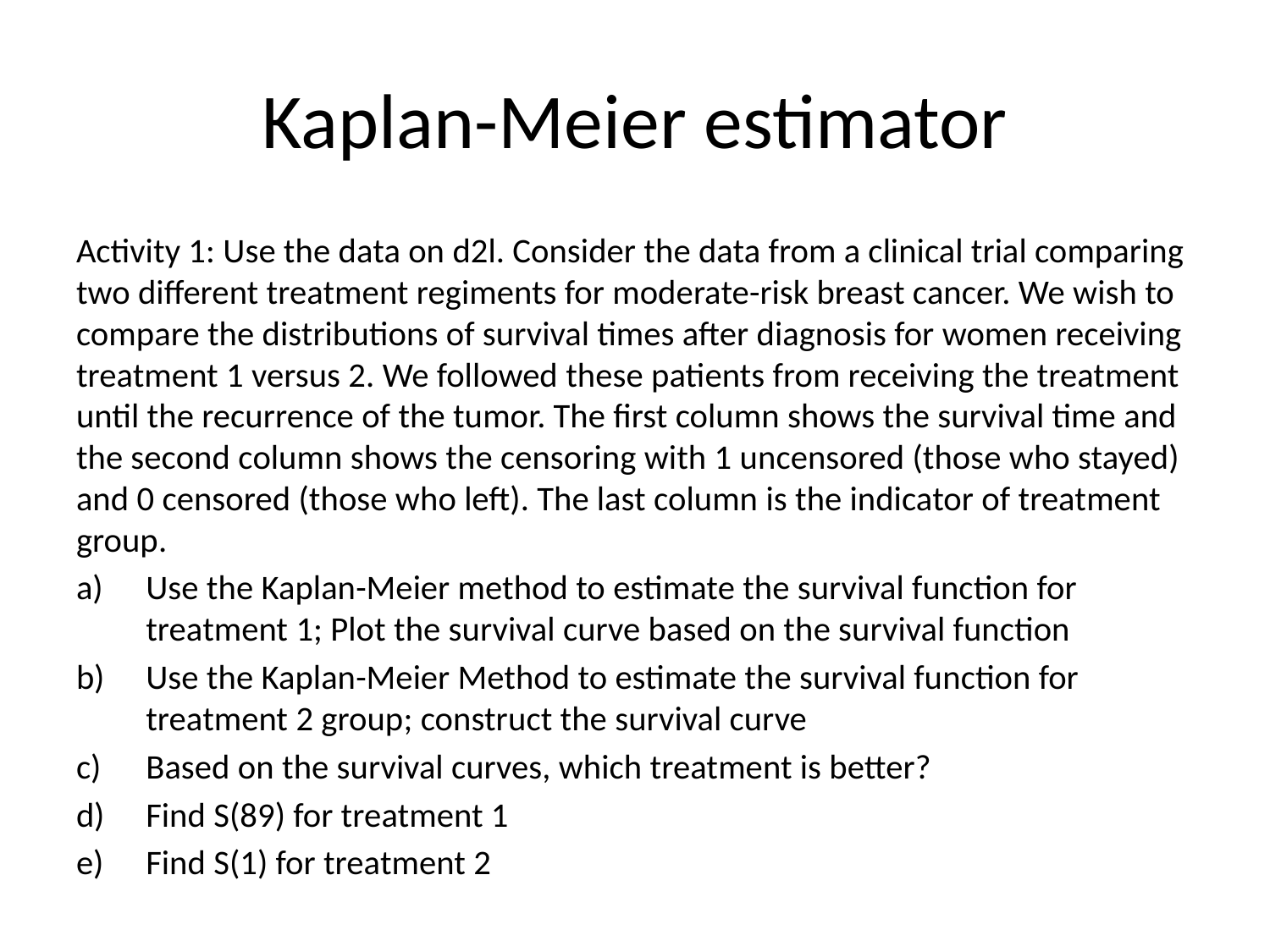

# Kaplan-Meier estimator
Activity 1: Use the data on d2l. Consider the data from a clinical trial comparing two different treatment regiments for moderate-risk breast cancer. We wish to compare the distributions of survival times after diagnosis for women receiving treatment 1 versus 2. We followed these patients from receiving the treatment until the recurrence of the tumor. The first column shows the survival time and the second column shows the censoring with 1 uncensored (those who stayed) and 0 censored (those who left). The last column is the indicator of treatment group.
Use the Kaplan-Meier method to estimate the survival function for treatment 1; Plot the survival curve based on the survival function
Use the Kaplan-Meier Method to estimate the survival function for treatment 2 group; construct the survival curve
Based on the survival curves, which treatment is better?
Find S(89) for treatment 1
Find S(1) for treatment 2